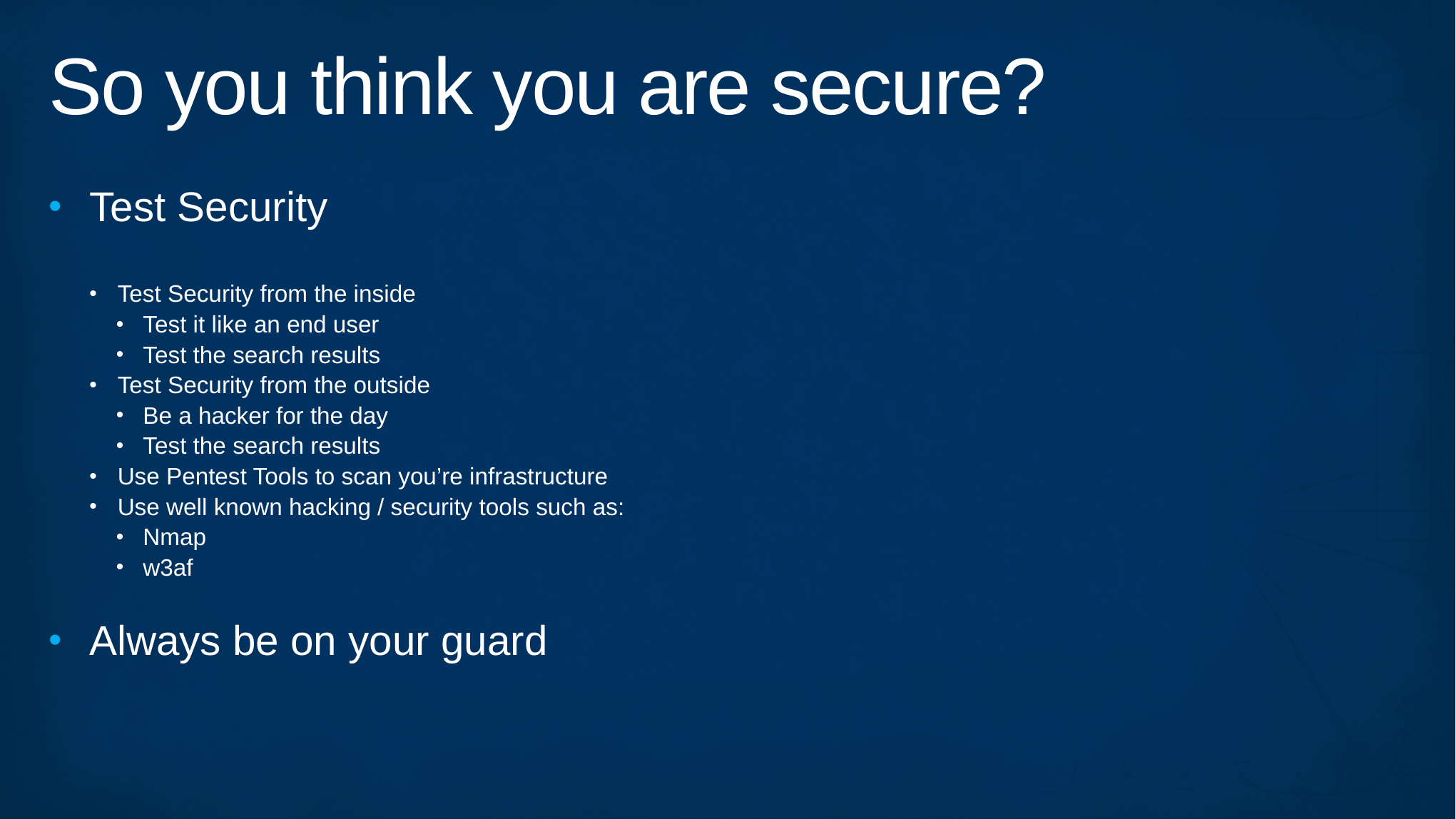

# So you think you are secure?
Test Security

Test Security from the inside
Test it like an end user
Test the search results
Test Security from the outside
Be a hacker for the day
Test the search results
Use Pentest Tools to scan you’re infrastructure
Use well known hacking / security tools such as:
Nmap
w3af

Always be on your guard